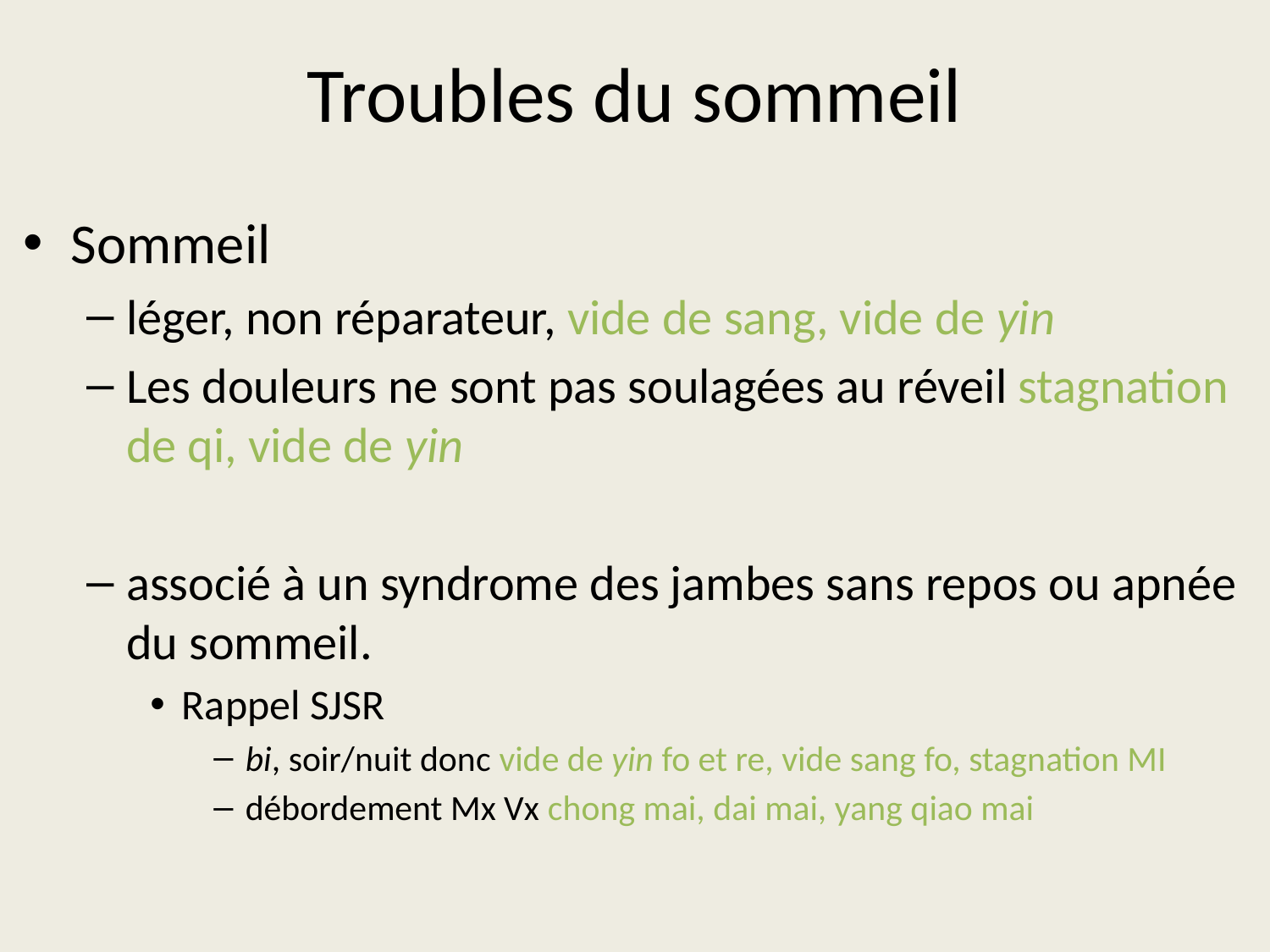

# Troubles du sommeil
Sommeil
léger, non réparateur, vide de sang, vide de yin
Les douleurs ne sont pas soulagées au réveil stagnation de qi, vide de yin

associé à un syndrome des jambes sans repos ou apnée du sommeil.
Rappel SJSR
bi, soir/nuit donc vide de yin fo et re, vide sang fo, stagnation MI
débordement Mx Vx chong mai, dai mai, yang qiao mai